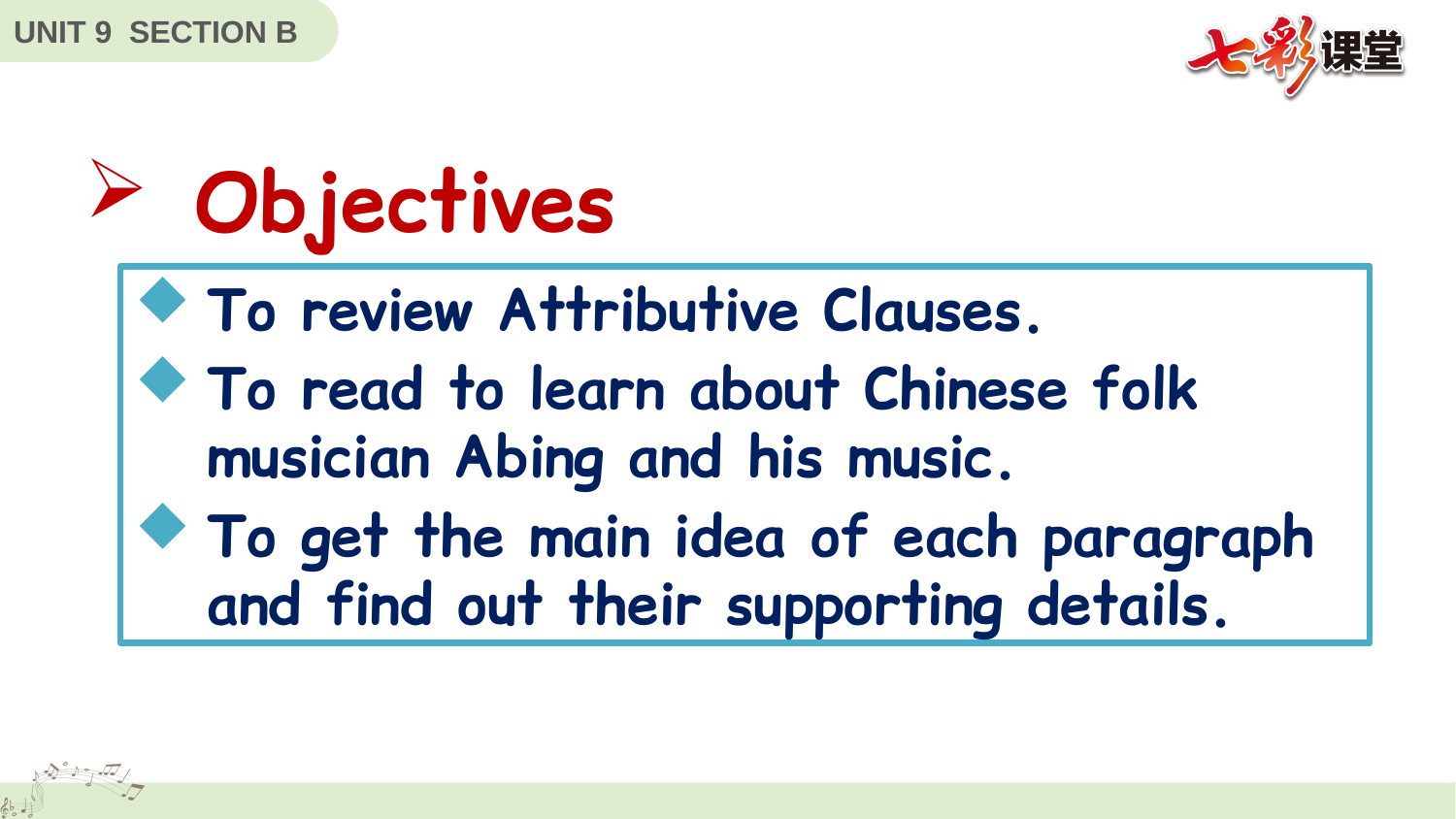

Objectives
To review Attributive Clauses.
To read to learn about Chinese folk musician Abing and his music.
To get the main idea of each paragraph and find out their supporting details.